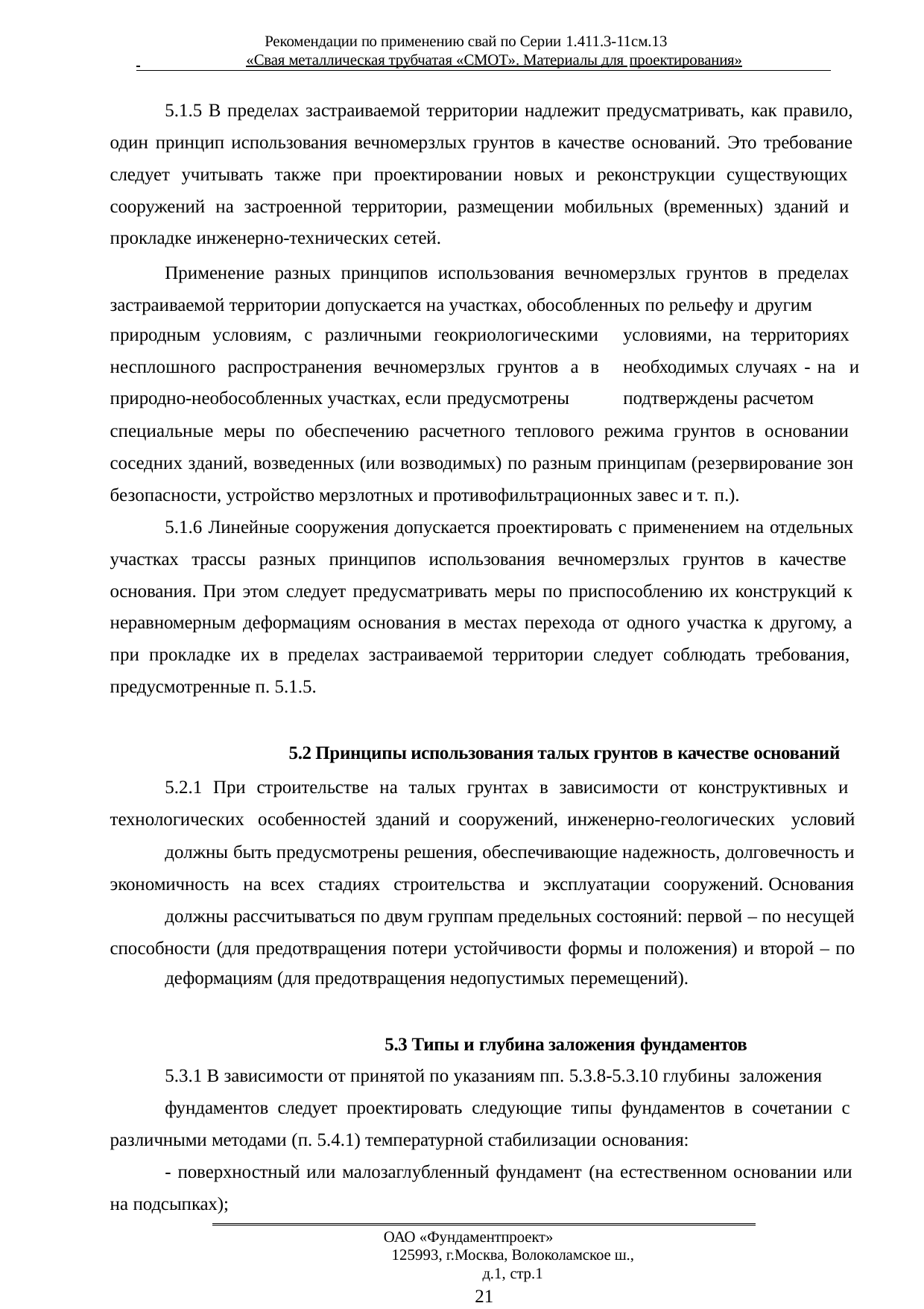

Рекомендации по применению свай по Серии 1.411.3-11см.13
 	«Свая металлическая трубчатая «СМОТ». Материалы для проектирования»

5.1.5 В пределах застраиваемой территории надлежит предусматривать, как правило,  один принцип использования вечномерзлых грунтов в качестве оснований. Это требование  следует учитывать также при проектировании новых и реконструкции существующих  сооружений на застроенной территории, размещении мобильных (временных) зданий и  прокладке инженерно-технических сетей.
Применение разных принципов использования вечномерзлых грунтов в пределах  застраиваемой территории допускается на участках, обособленных по рельефу и другим
природным условиям, с различными геокриологическими  несплошного распространения вечномерзлых грунтов а в  природно-необособленных участках, если предусмотрены
условиями, на территориях  необходимых случаях - на  и подтверждены расчетом
специальные меры по обеспечению расчетного теплового режима грунтов в основании  соседних зданий, возведенных (или возводимых) по разным принципам (резервирование зон  безопасности, устройство мерзлотных и противофильтрационных завес и т. п.).
5.1.6 Линейные сооружения допускается проектировать с применением на отдельных  участках трассы разных принципов использования вечномерзлых грунтов в качестве  основания. При этом следует предусматривать меры по приспособлению их конструкций к  неравномерным деформациям основания в местах перехода от одного участка к другому, а  при прокладке их в пределах застраиваемой территории следует соблюдать требования,  предусмотренные п. 5.1.5.

5.2 Принципы использования талых грунтов в качестве оснований
5.2.1 При строительстве на талых грунтах в зависимости от конструктивных и  технологических   особенностей зданий  и  сооружений,  инженерно-геологических   условий
должны быть предусмотрены решения, обеспечивающие надежность, долговечность и  экономичность   на всех   стадиях   строительства   и   эксплуатации   сооружений. Основания
должны рассчитываться по двум группам предельных состояний: первой – по несущей  способности (для предотвращения потери устойчивости формы и положения) и второй – по
деформациям (для предотвращения недопустимых перемещений).

5.3 Типы и глубина заложения фундаментов
5.3.1 В зависимости от принятой по указаниям пп. 5.3.8-5.3.10 глубины заложения
фундаментов следует проектировать следующие типы фундаментов в сочетании с  различными методами (п. 5.4.1) температурной стабилизации основания:
- поверхностный или малозаглубленный фундамент (на естественном основании или  на подсыпках);
ОАО «Фундаментпроект»
125993, г.Москва, Волоколамское ш., д.1, стр.1
21